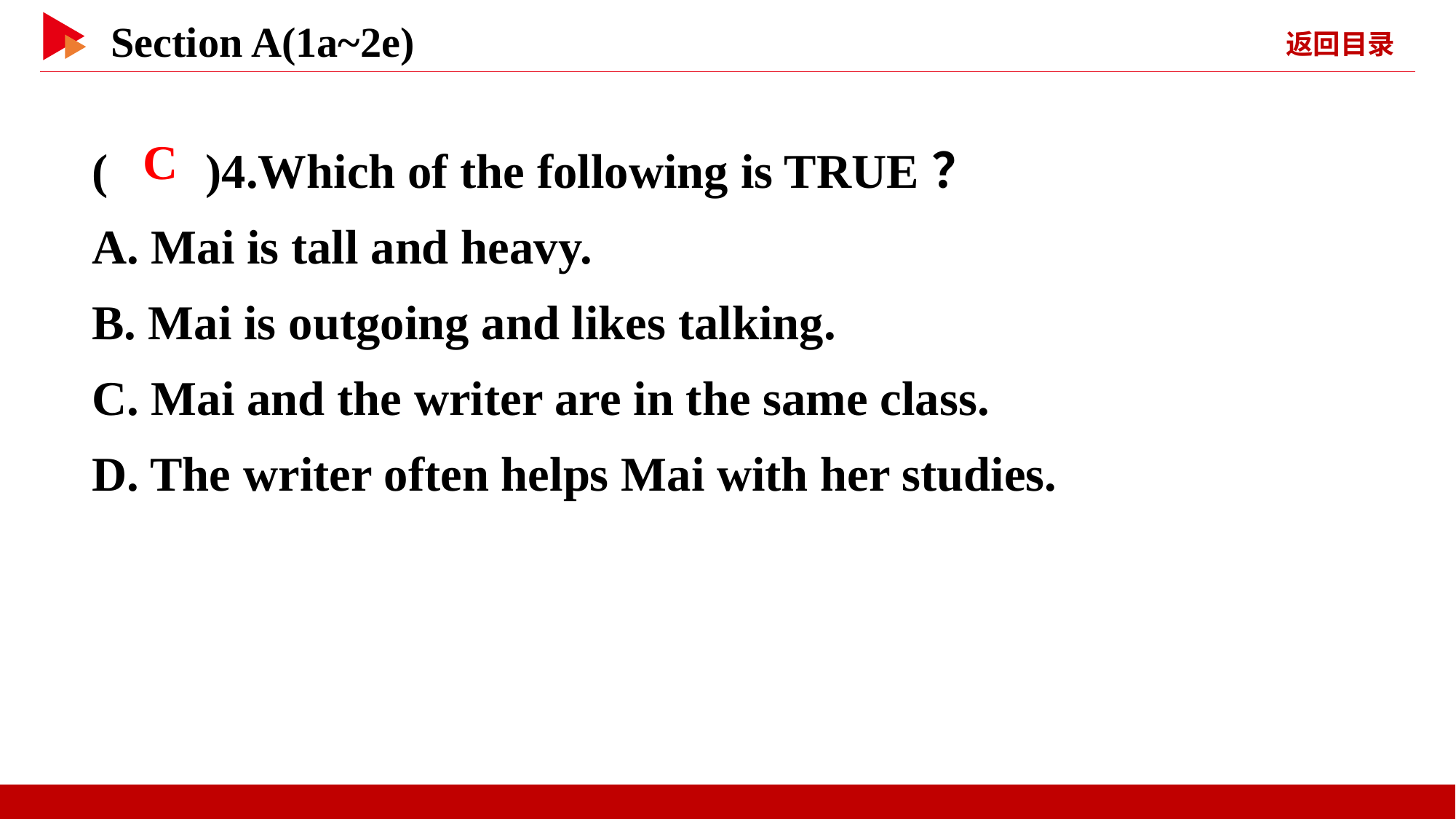

(        )4.Which of the following is TRUE？
A. Mai is tall and heavy.
B. Mai is outgoing and likes talking.
C. Mai and the writer are in the same class.
D. The writer often helps Mai with her studies.
   C